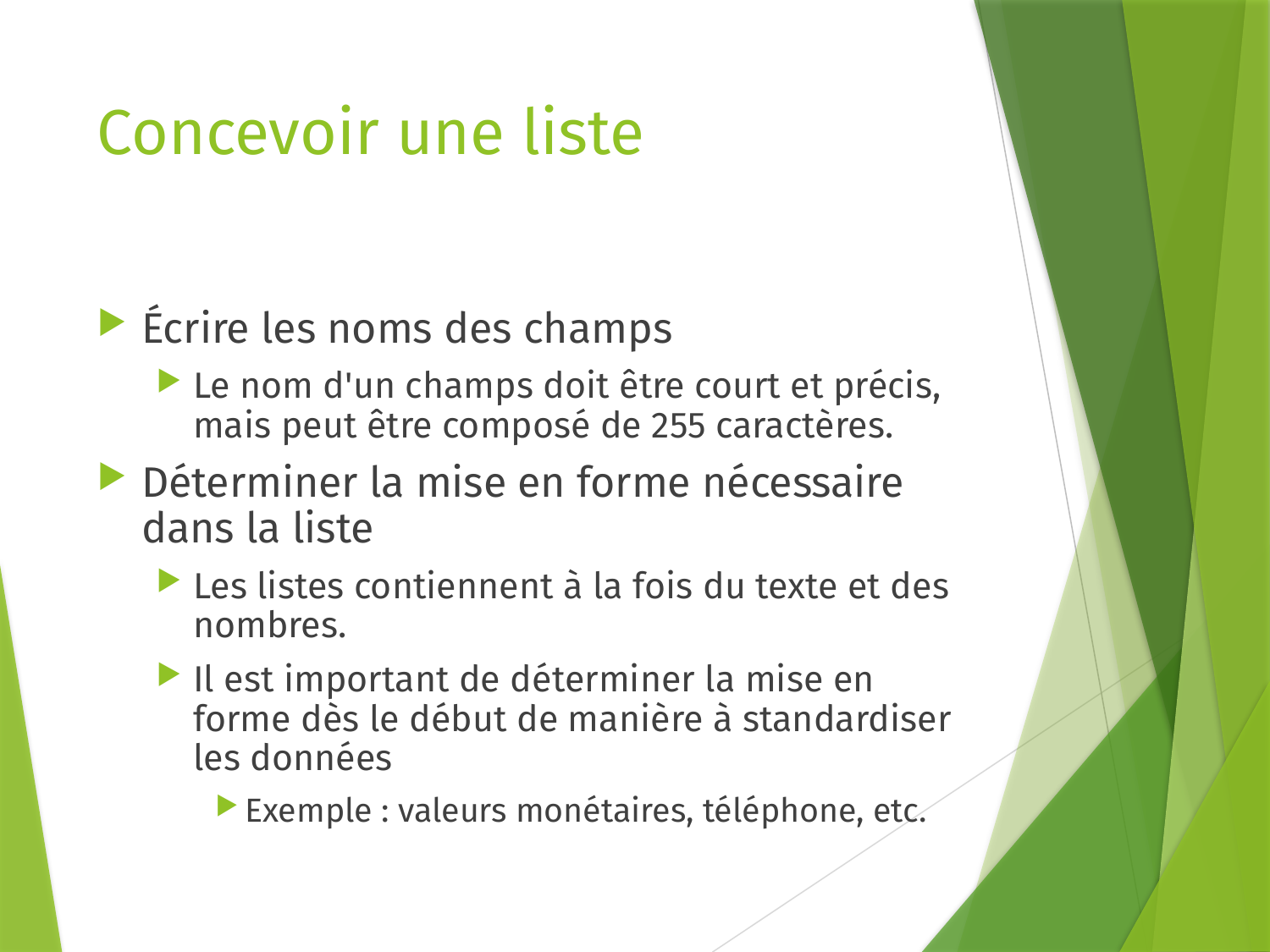

# Concevoir une liste
Écrire les noms des champs
Le nom d'un champs doit être court et précis, mais peut être composé de 255 caractères.
Déterminer la mise en forme nécessaire dans la liste
Les listes contiennent à la fois du texte et des nombres.
Il est important de déterminer la mise en forme dès le début de manière à standardiser les données
Exemple : valeurs monétaires, téléphone, etc.